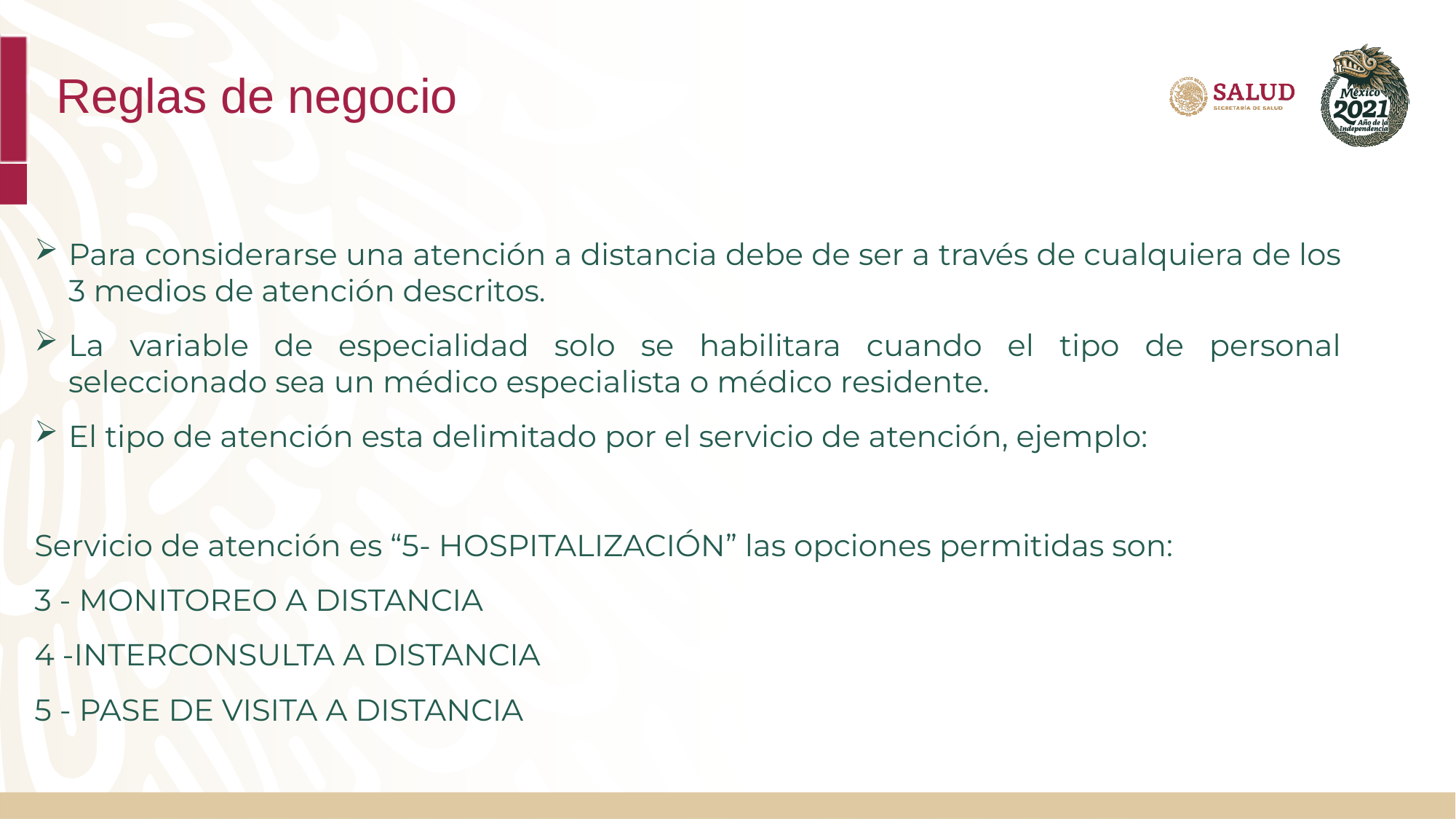

# Reglas de negocio

Para considerarse una atención a distancia debe de ser a través de cualquiera de los 3 medios de atención descritos.
La variable de especialidad solo se habilitara cuando el tipo de personal seleccionado sea un médico especialista o médico residente.
El tipo de atención esta delimitado por el servicio de atención, ejemplo:

Servicio de atención es “5- HOSPITALIZACIÓN” las opciones permitidas son:
3 - MONITOREO A DISTANCIA
4 -INTERCONSULTA A DISTANCIA
5 - PASE DE VISITA A DISTANCIA